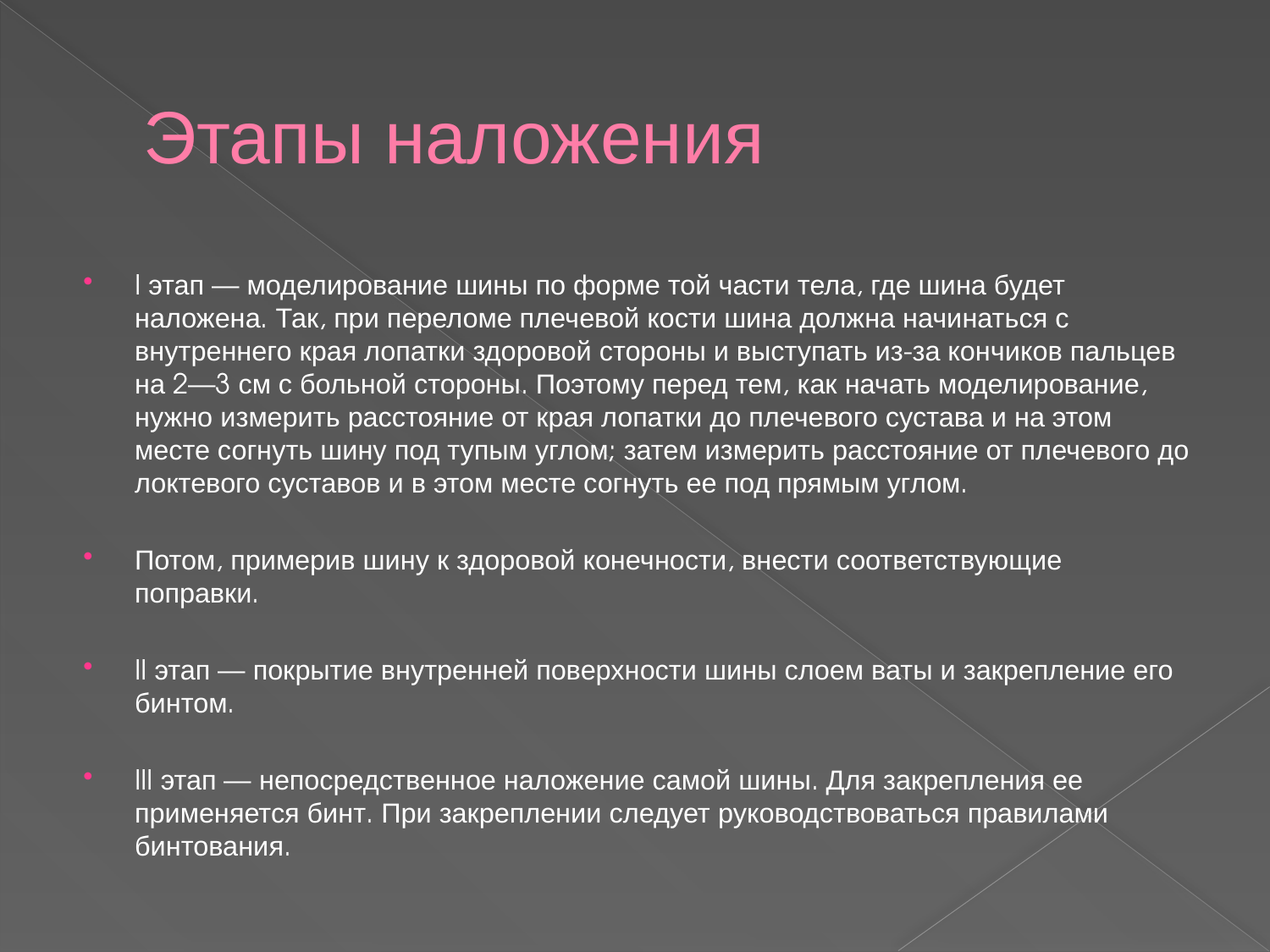

# Этапы наложения
I этап — моделирование шины по форме той части тела, где шина будет наложена. Так, при переломе плечевой кости шина должна начинаться с внутреннего края лопатки здоровой стороны и выступать из-за кончиков пальцев на 2—3 см с больной стороны. Поэтому перед тем, как начать моделирование, нужно измерить расстояние от края лопатки до плечевого сустава и на этом месте согнуть шину под тупым углом; затем измерить расстояние от плечевого до локтевого суставов и в этом месте согнуть ее под прямым углом.

Потом, примерив шину к здоровой конечности, внести соответствующие поправки.

II этап — покрытие внутренней поверхности шины слоем ваты и закрепление его бинтом.

III этап — непосредственное наложение самой шины. Для закрепления ее применяется бинт. При закреплении следует руководствоваться правилами бинтования.